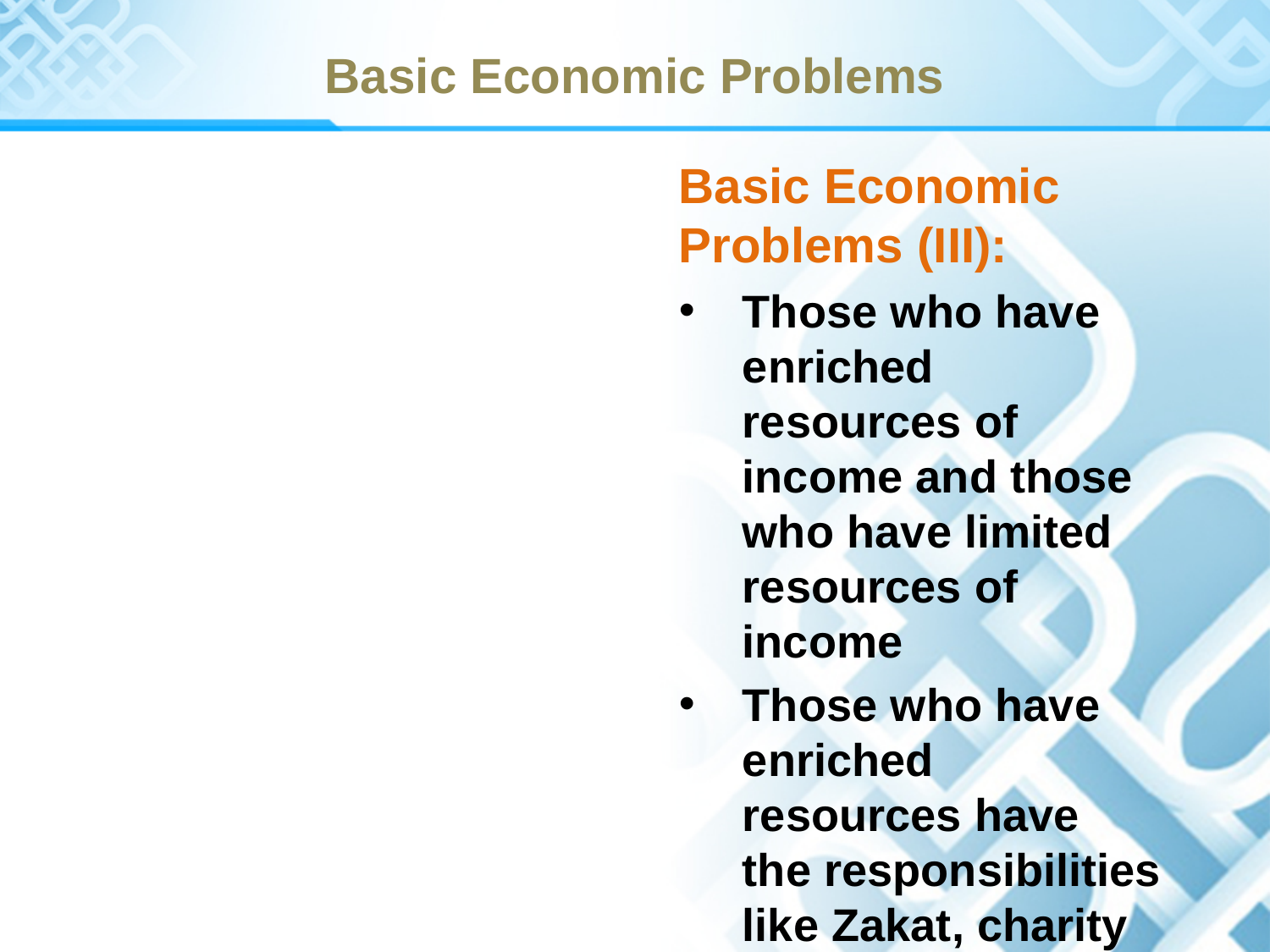

Basic Economic Problems
Basic Economic Problems (III):
Those who have enriched resources of income and those who have limited resources of income
Those who have enriched resources have the responsibilities like Zakat, charity and Infaq